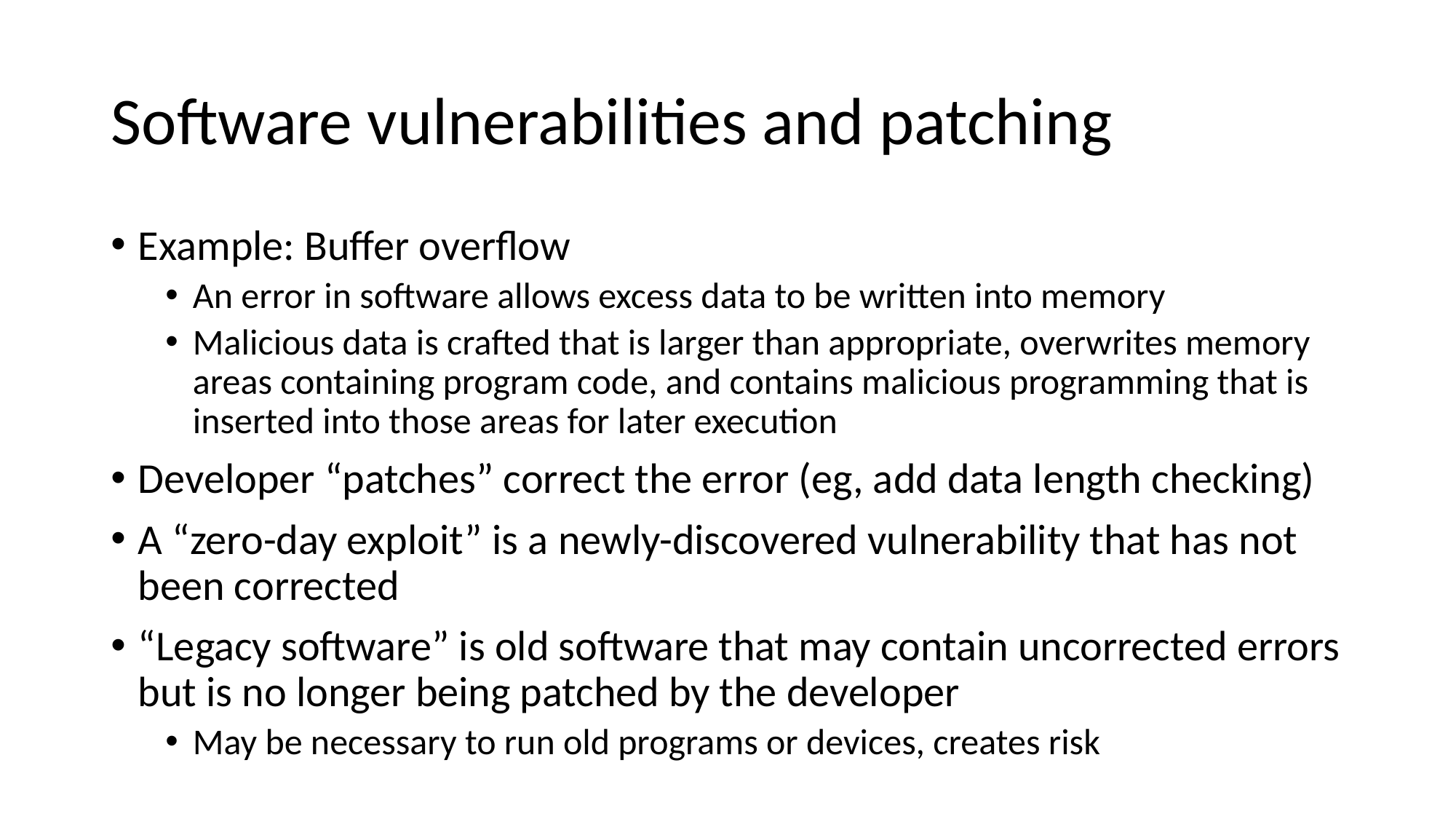

# Software vulnerabilities and patching
Example: Buffer overflow
An error in software allows excess data to be written into memory
Malicious data is crafted that is larger than appropriate, overwrites memory areas containing program code, and contains malicious programming that is inserted into those areas for later execution
Developer “patches” correct the error (eg, add data length checking)
A “zero-day exploit” is a newly-discovered vulnerability that has not been corrected
“Legacy software” is old software that may contain uncorrected errors but is no longer being patched by the developer
May be necessary to run old programs or devices, creates risk